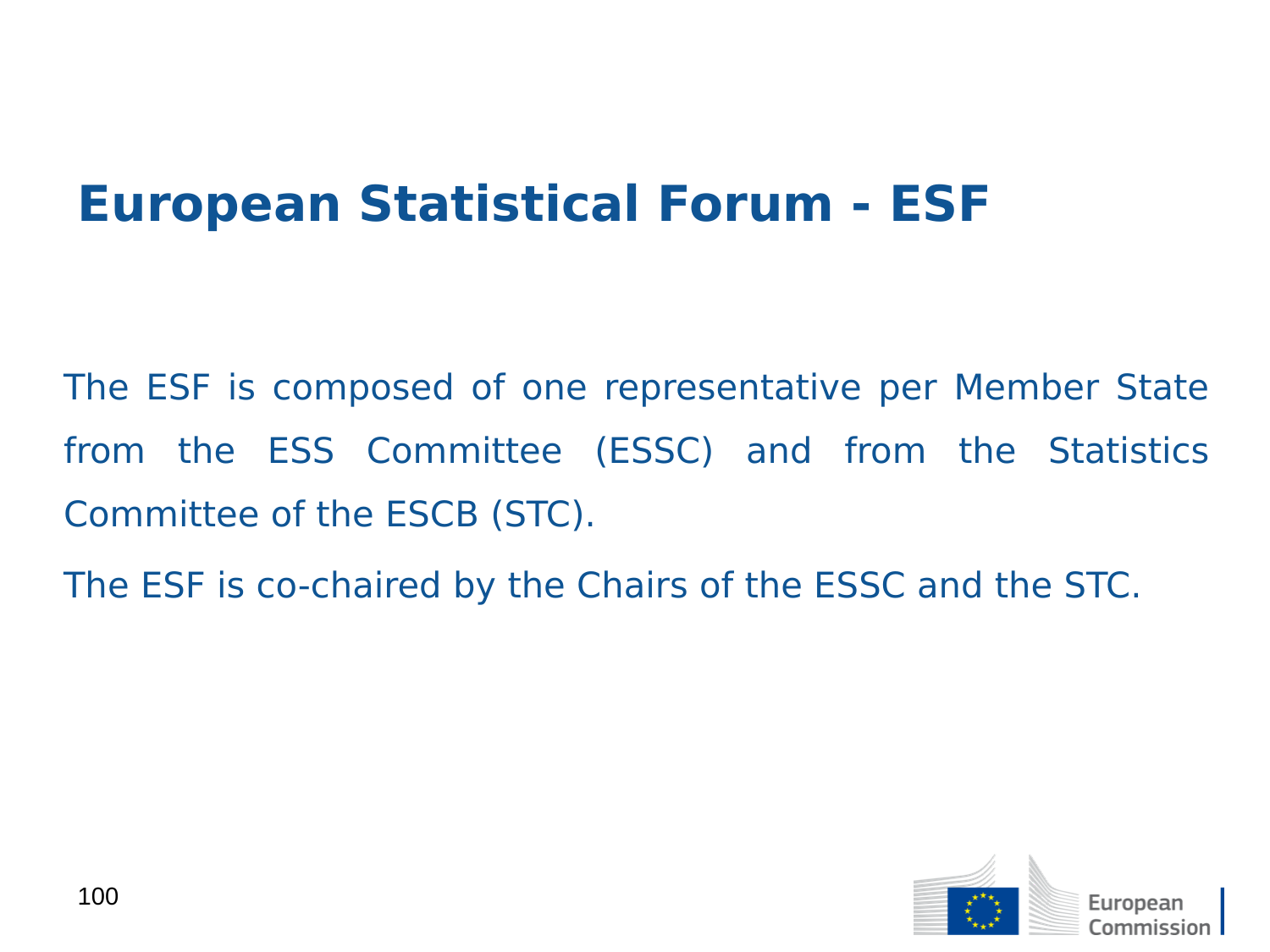

# European Statistical Forum - ESF
The ESF is composed of one representative per Member State from the ESS Committee (ESSC) and from the Statistics Committee of the ESCB (STC).
The ESF is co-chaired by the Chairs of the ESSC and the STC.

100